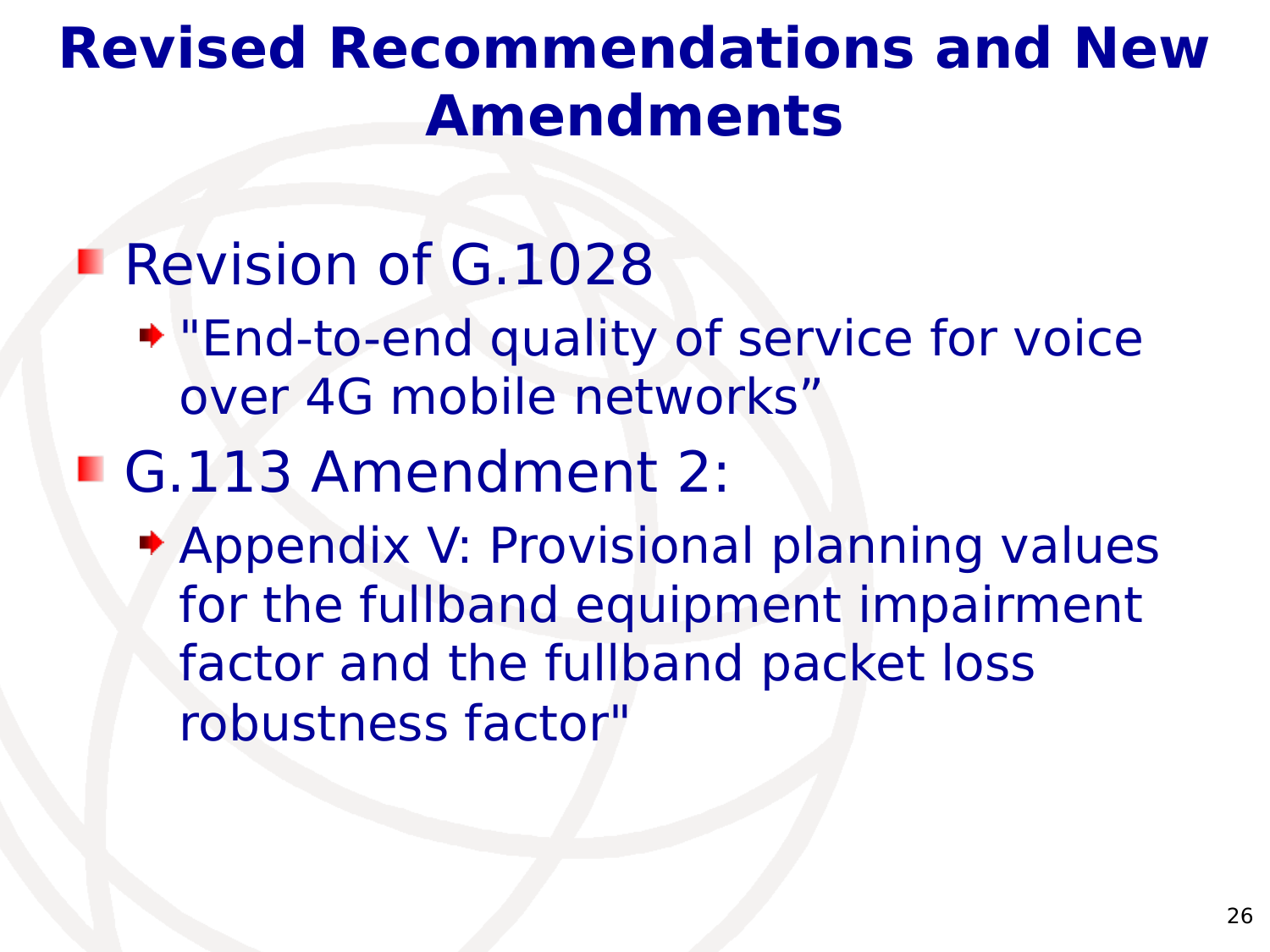

# Revised Recommendations and New Amendments
Revision of G.1028
"End-to-end quality of service for voice over 4G mobile networks”
G.113 Amendment 2:
Appendix V: Provisional planning values for the fullband equipment impairment factor and the fullband packet loss robustness factor"

26